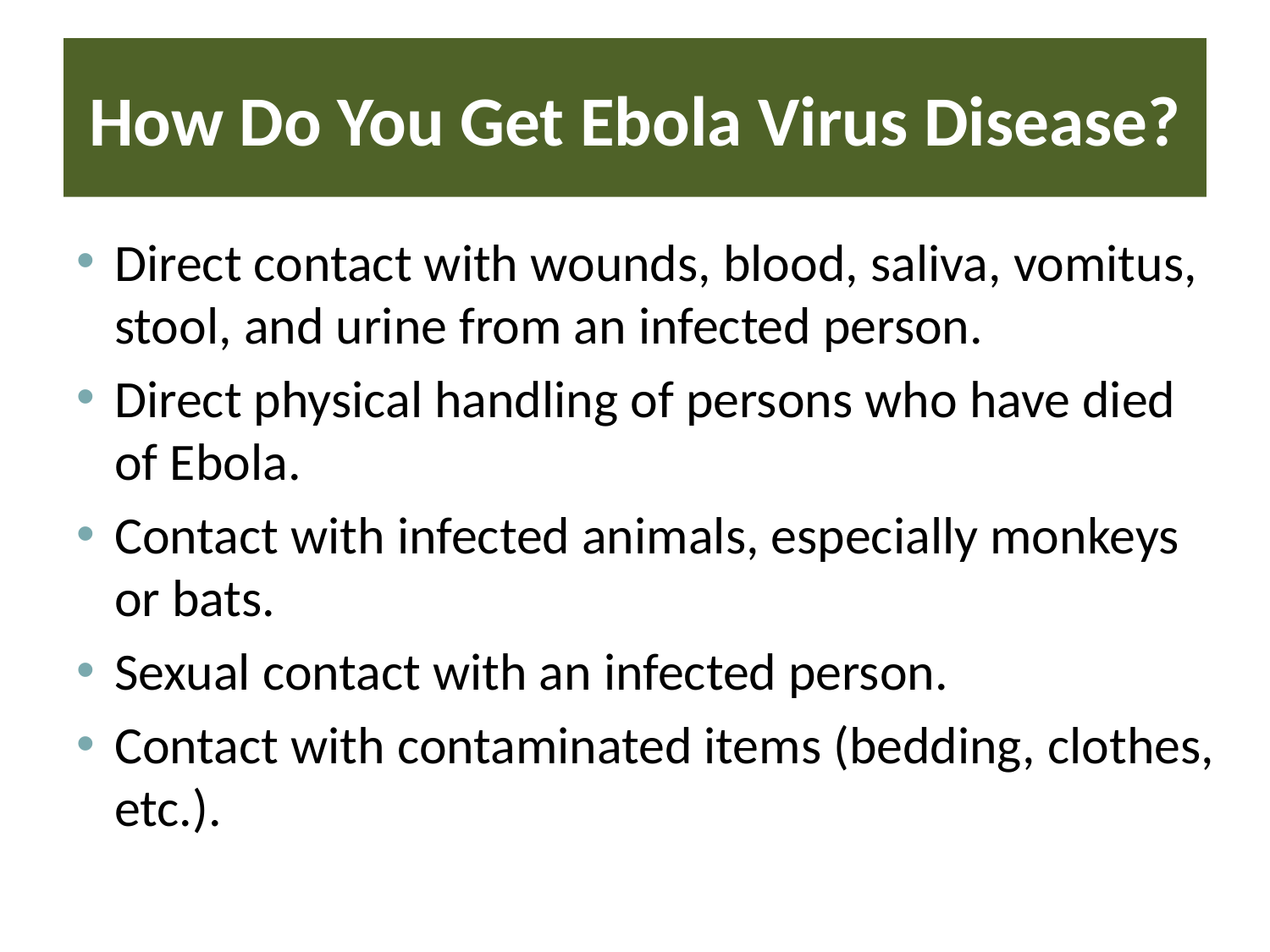

# How Do You Get Ebola Virus Disease?
Direct contact with wounds, blood, saliva, vomitus, stool, and urine from an infected person.
Direct physical handling of persons who have died of Ebola.
Contact with infected animals, especially monkeys or bats.
Sexual contact with an infected person.
Contact with contaminated items (bedding, clothes, etc.).